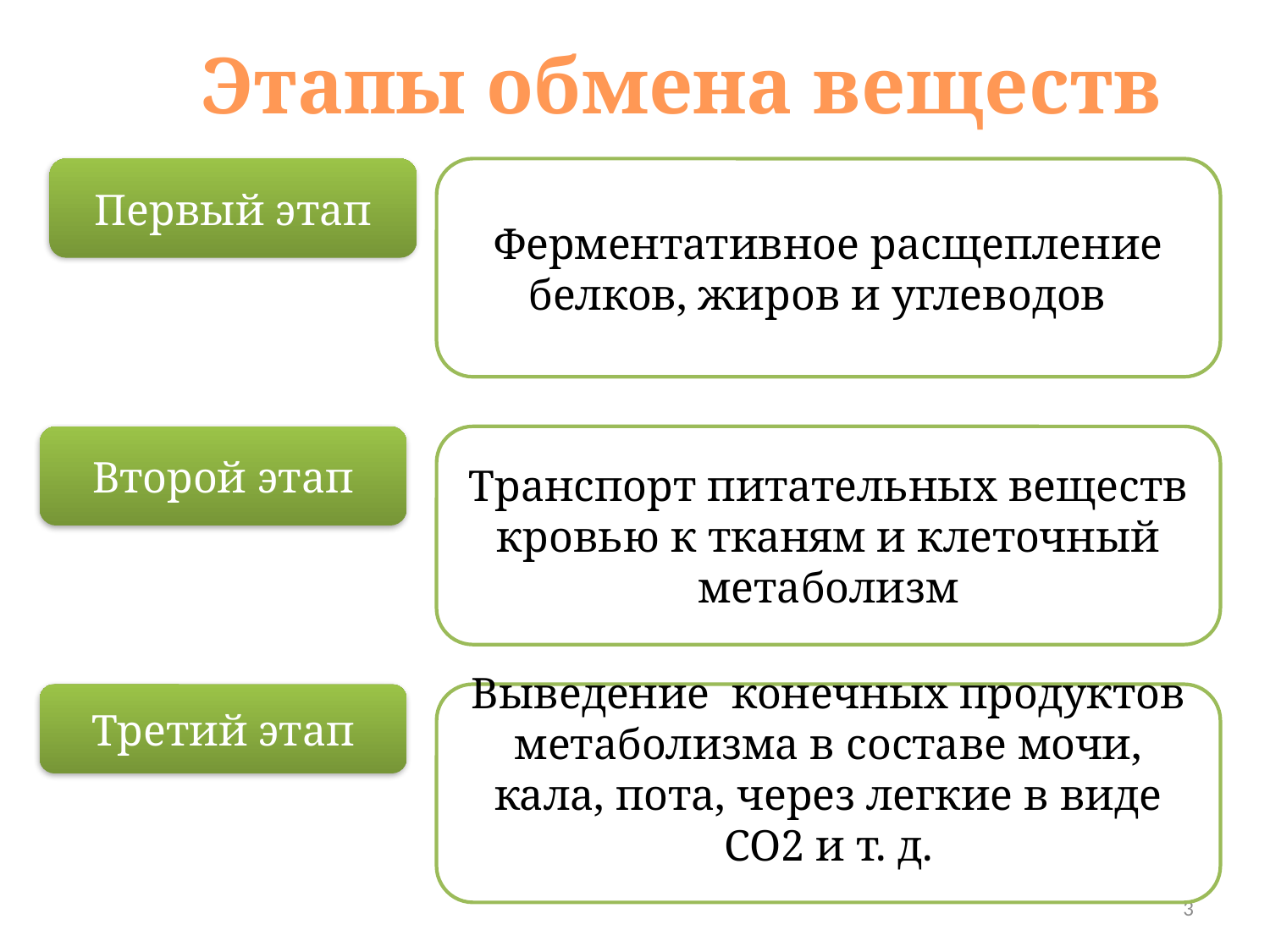

Этапы обмена веществ
Первый этап
Ферментативное расщепление белков, жиров и углеводов
Второй этап
Транспорт питательных веществ кровью к тканям и клеточный метаболизм
Выведение  конечных продуктов метаболизма в составе мочи, кала, пота, через легкие в виде CO2 и т. д.

Третий этап
3